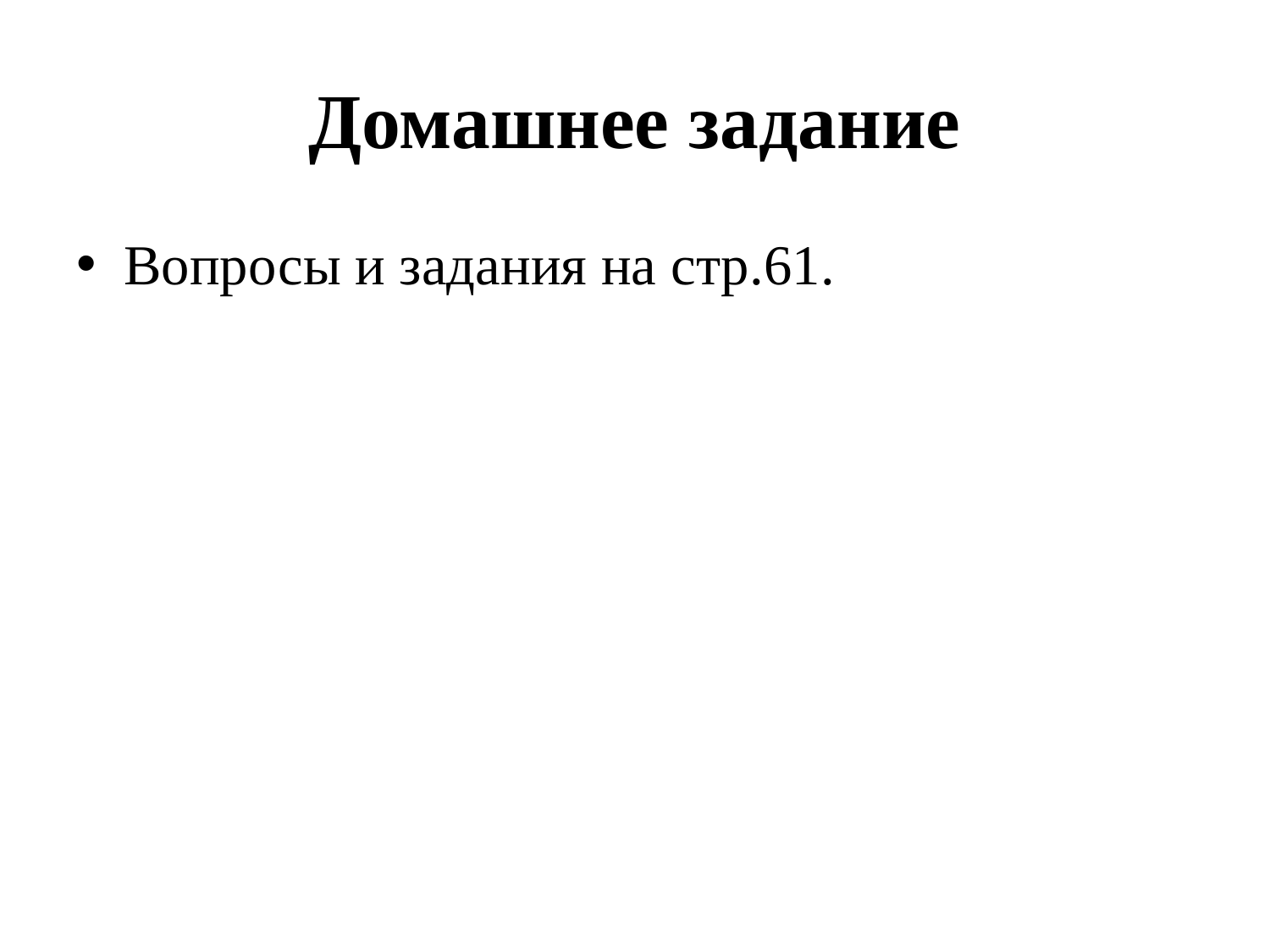

# Домашнее задание
Вопросы и задания на стр.61.